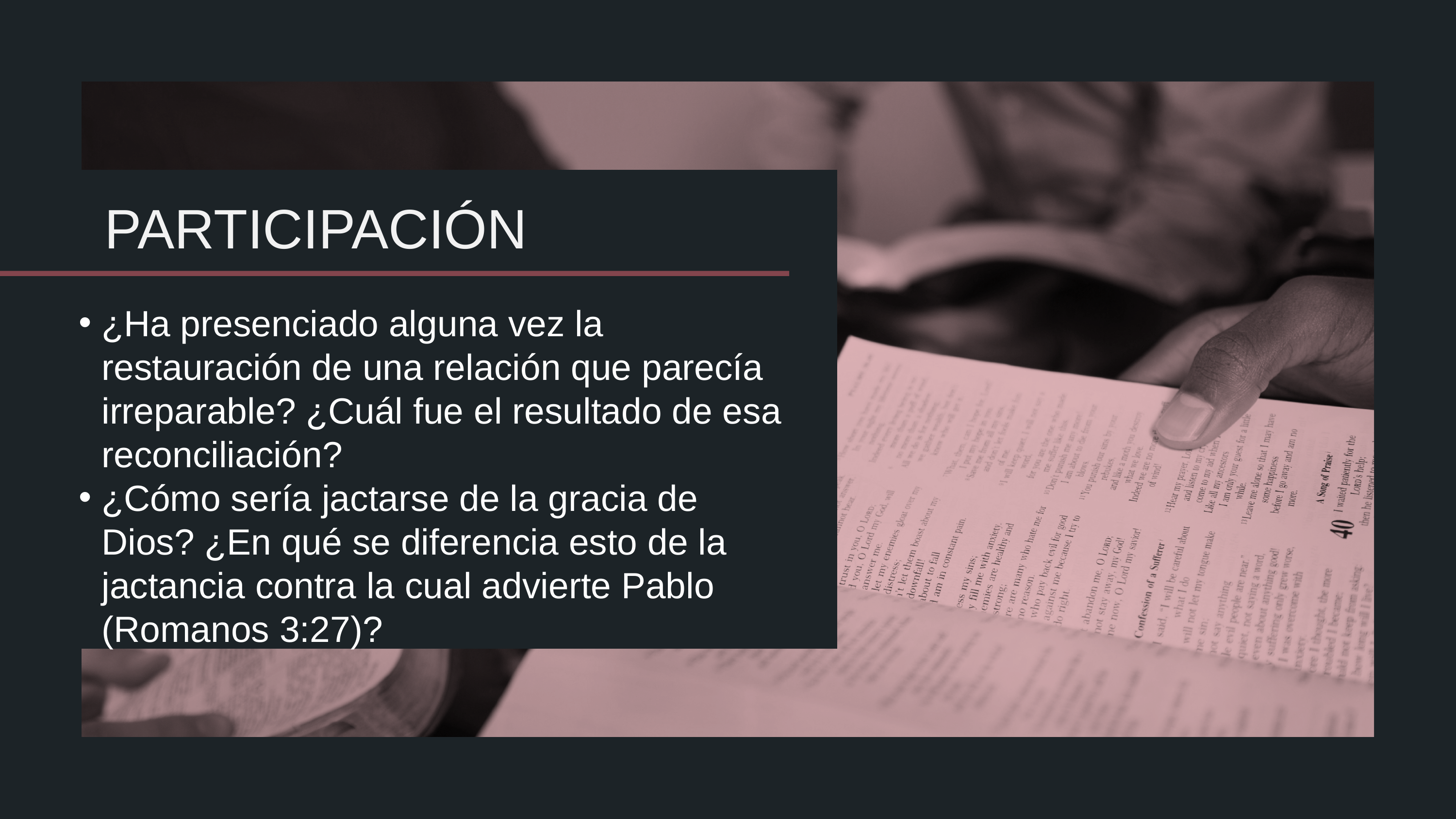

¿Ha presenciado alguna vez la restauración de una relación que parecía irreparable? ¿Cuál fue el resultado de esa reconciliación?
¿Cómo sería jactarse de la gracia de Dios? ¿En qué se diferencia esto de la jactancia contra la cual advierte Pablo (Romanos 3:27)?